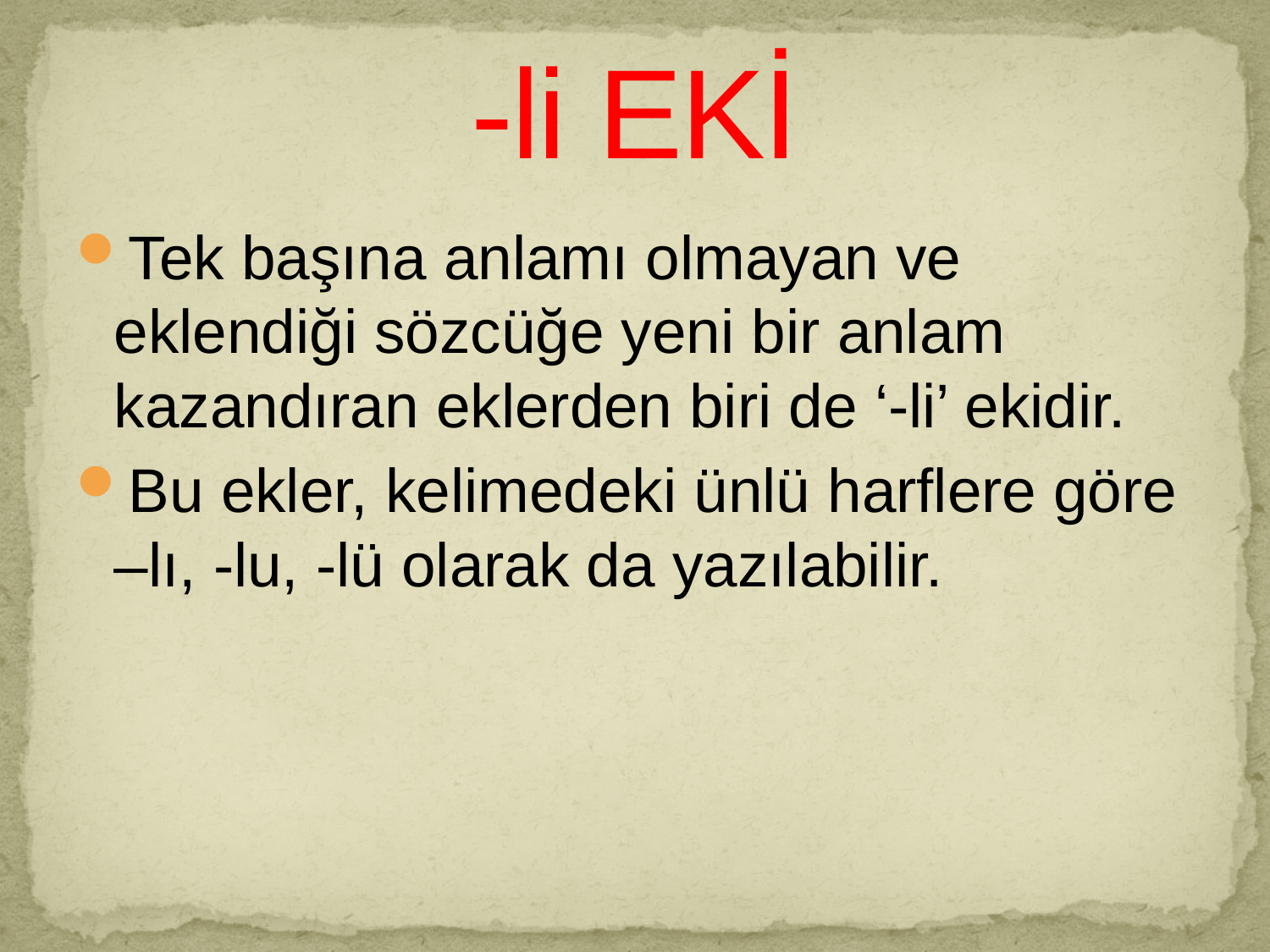

# -li EKİ
Tek başına anlamı olmayan ve eklendiği sözcüğe yeni bir anlam kazandıran eklerden biri de ‘-li’ ekidir.
Bu ekler, kelimedeki ünlü harflere göre –lı, -lu, -lü olarak da yazılabilir.